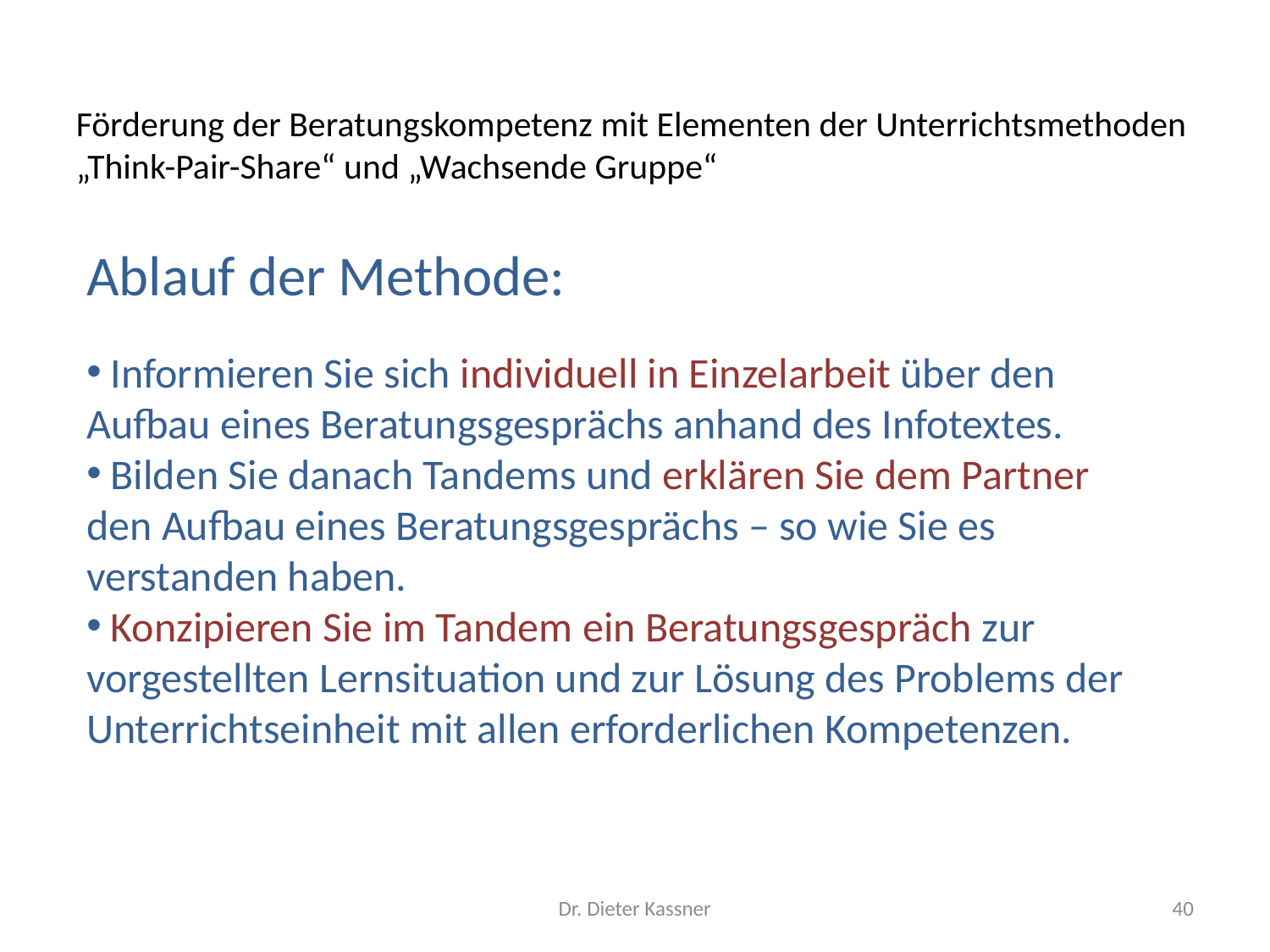

Förderung der Beratungskompetenz mit Elementen der Unterrichtsmethoden „Think-Pair-Share“ und „Wachsende Gruppe“
Ablauf der Methode:

 Informieren Sie sich individuell in Einzelarbeit über den Aufbau eines Beratungsgesprächs anhand des Infotextes.
 Bilden Sie danach Tandems und erklären Sie dem Partner den Aufbau eines Beratungsgesprächs – so wie Sie es verstanden haben.
 Konzipieren Sie im Tandem ein Beratungsgespräch zur vorgestellten Lernsituation und zur Lösung des Problems der Unterrichtseinheit mit allen erforderlichen Kompetenzen.

Dr. Dieter Kassner
40